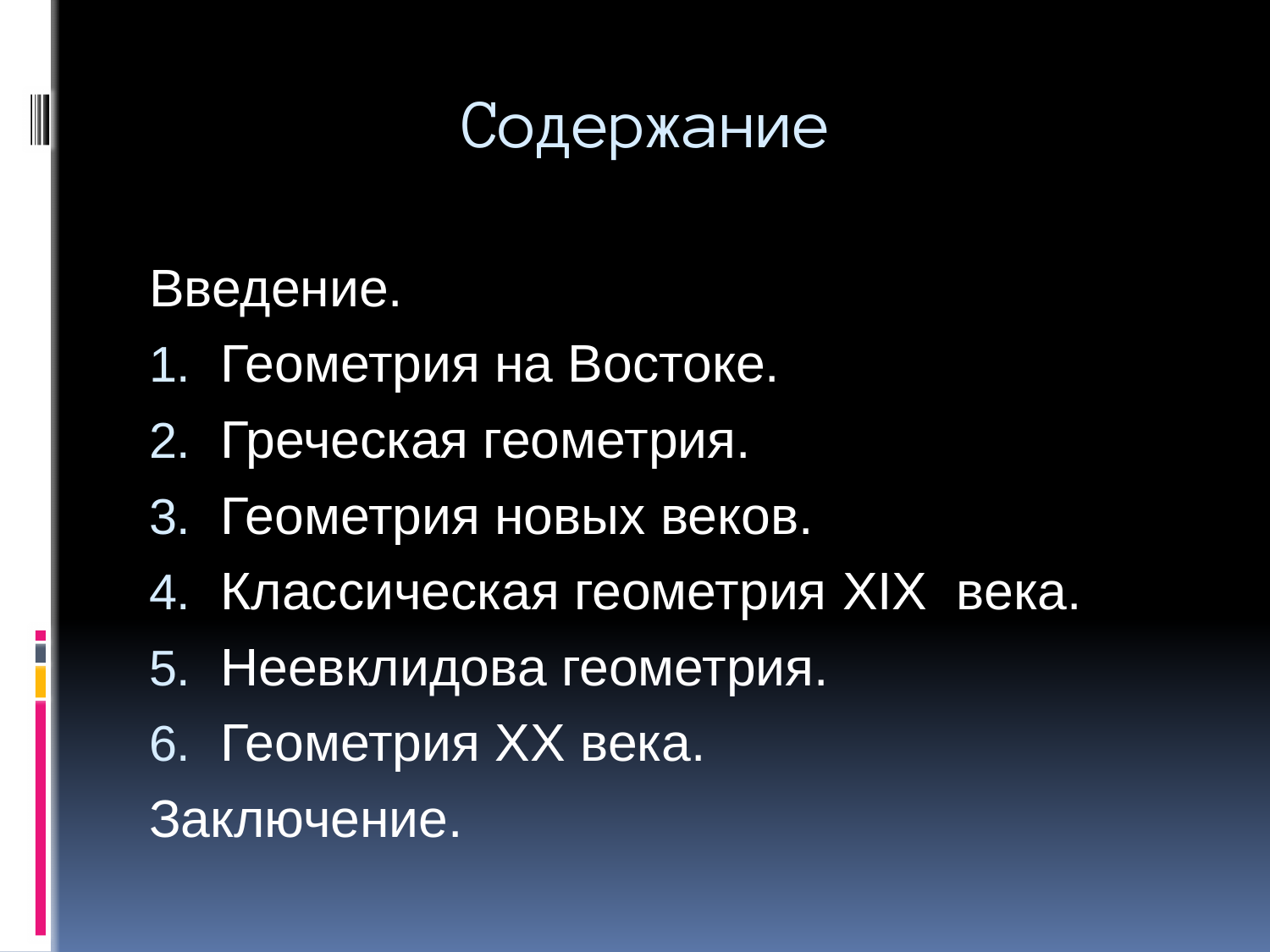

# Содержание
Введение.
Геометрия на Востоке.
Греческая геометрия.
Геометрия новых веков.
Классическая геометрия XIX  века.
Неевклидова геометрия.
Геометрия XX века.
Заключение.